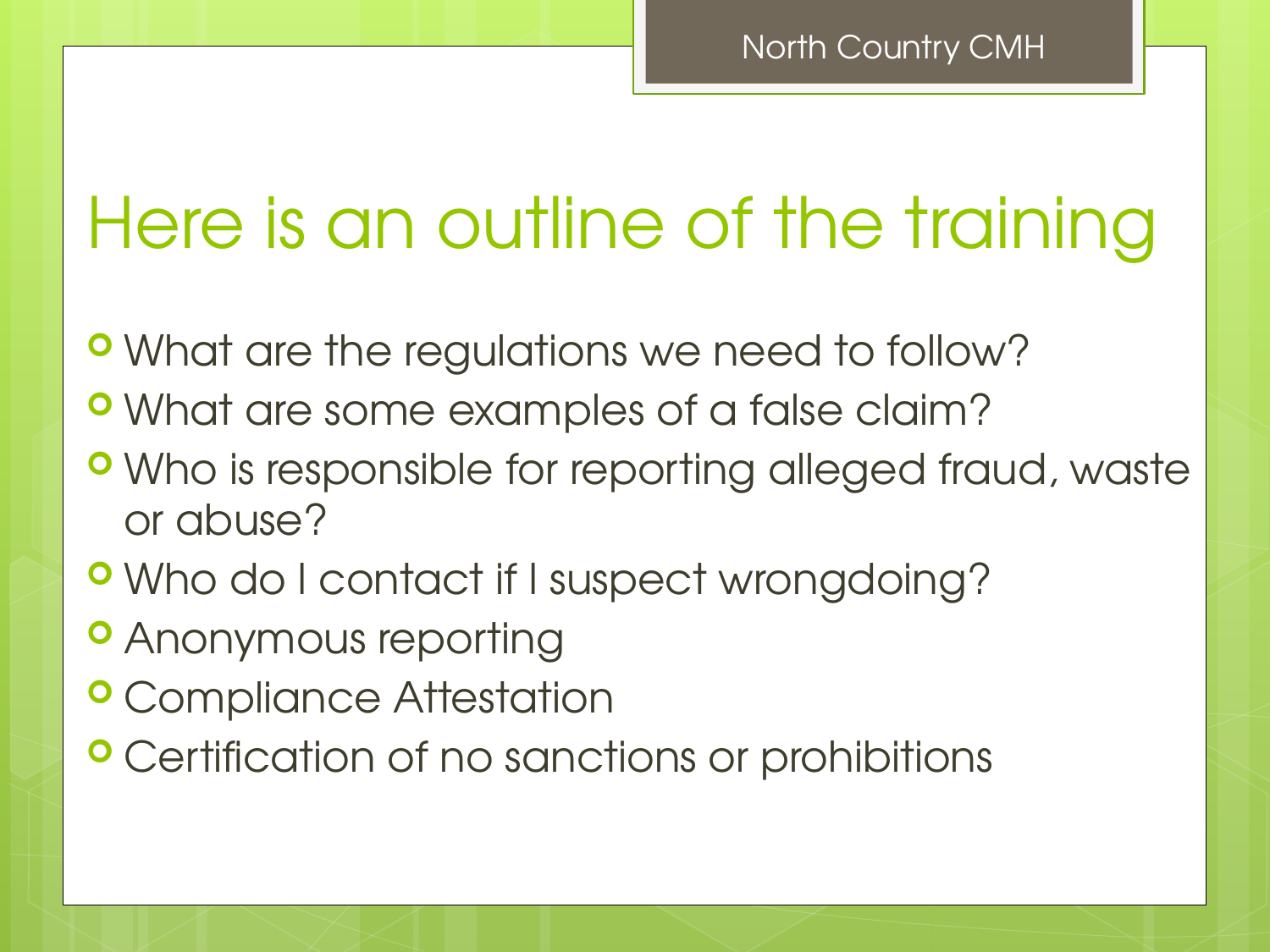

# Here is an outline of the training
What are the regulations we need to follow?
What are some examples of a false claim?
Who is responsible for reporting alleged fraud, waste or abuse?
Who do I contact if I suspect wrongdoing?
Anonymous reporting
Compliance Attestation
Certification of no sanctions or prohibitions